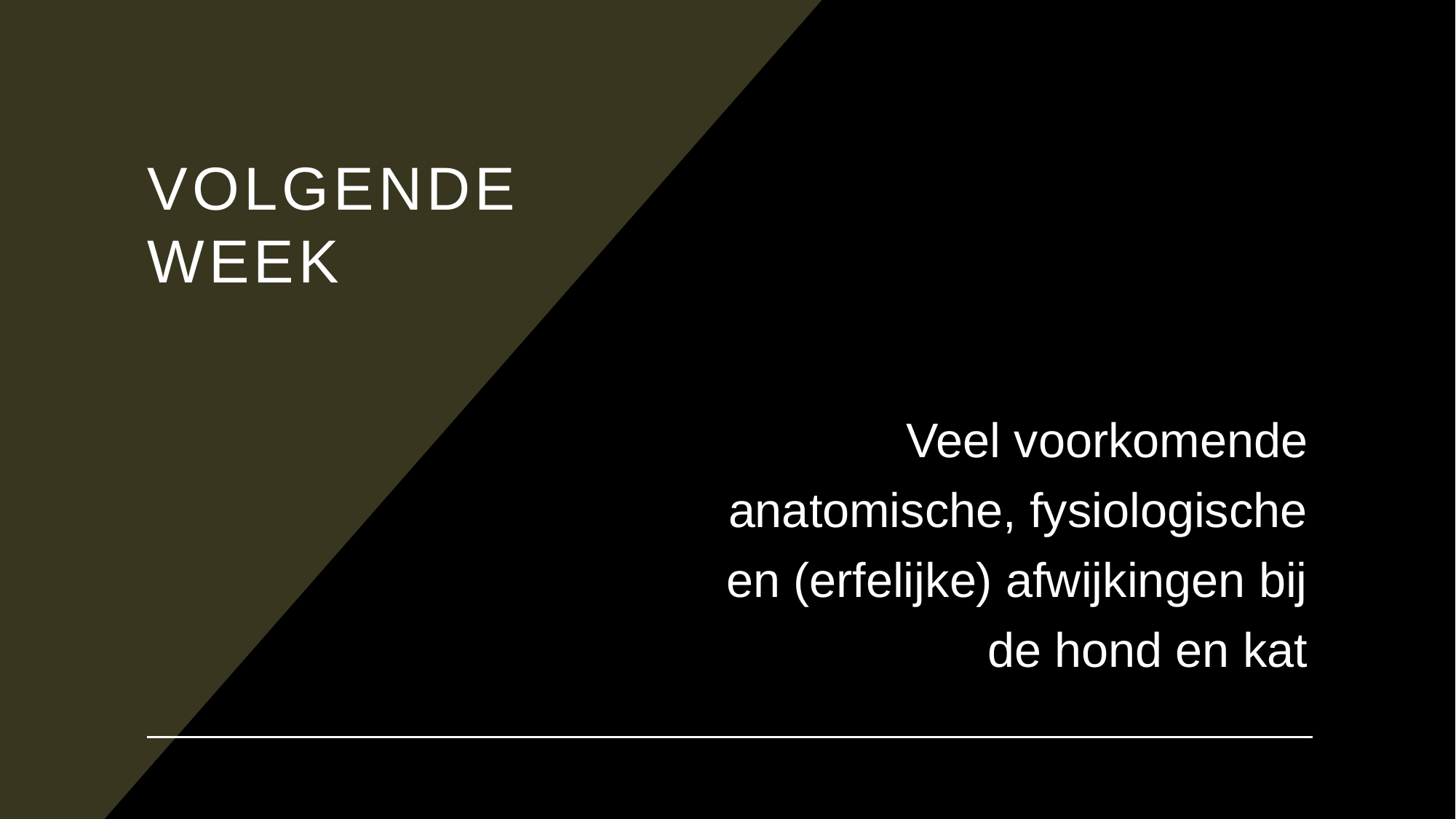

# Volgende week
Veel voorkomende anatomische, fysiologische en (erfelijke) afwijkingen bij de hond en kat